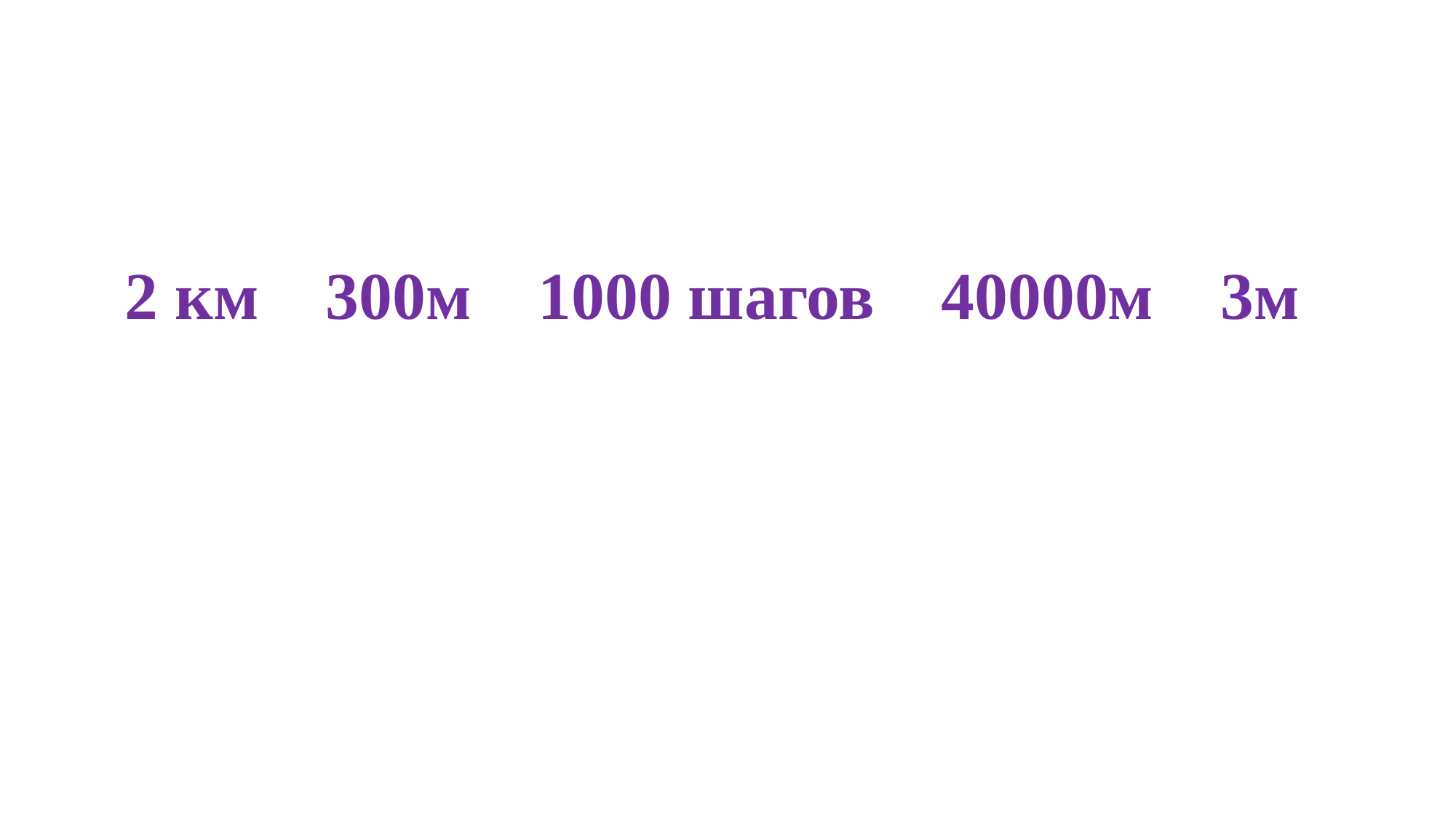

2 км    300м    1000 шагов    40000м    3м